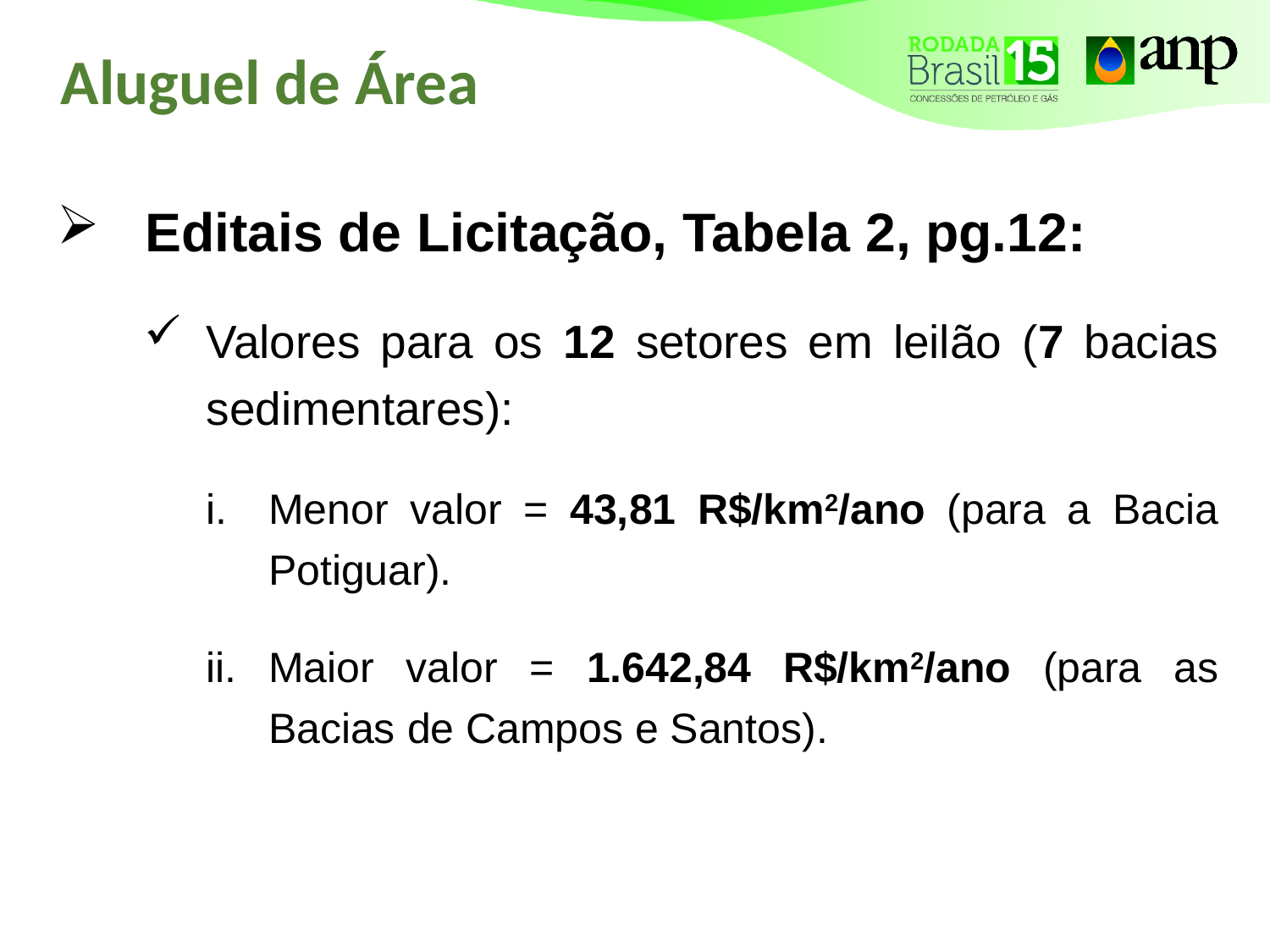

# Aluguel de Área
Editais de Licitação, Tabela 2, pg.12:
Valores para os 12 setores em leilão (7 bacias sedimentares):
Menor valor = 43,81 R$/km2/ano (para a Bacia Potiguar).
Maior valor = 1.642,84 R$/km2/ano (para as Bacias de Campos e Santos).